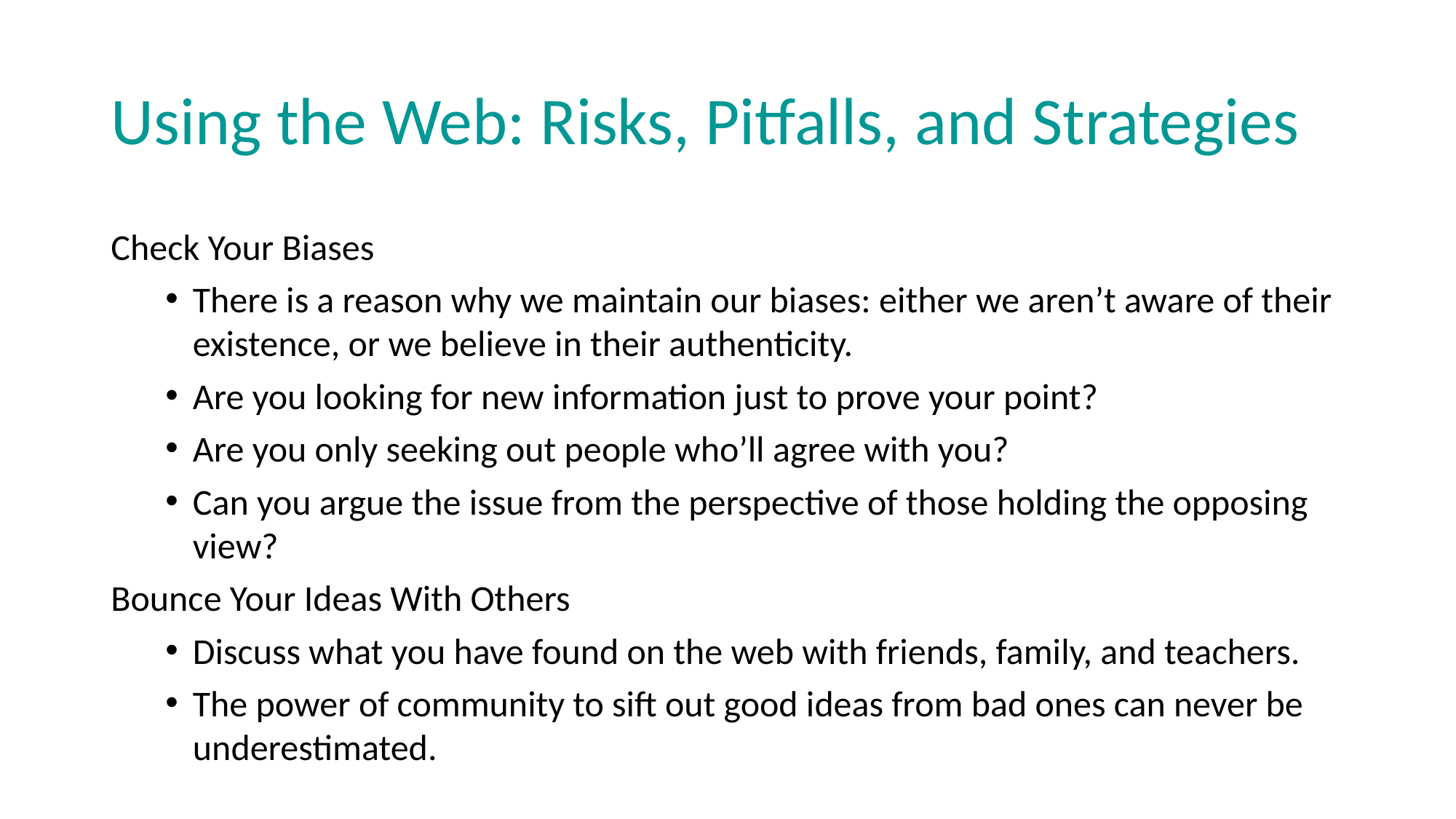

# Using the Web: Risks, Pitfalls, and Strategies
Check Your Biases
There is a reason why we maintain our biases: either we aren’t aware of their existence, or we believe in their authenticity.
Are you looking for new information just to prove your point?
Are you only seeking out people who’ll agree with you?
Can you argue the issue from the perspective of those holding the opposing view?
Bounce Your Ideas With Others
Discuss what you have found on the web with friends, family, and teachers.
The power of community to sift out good ideas from bad ones can never be underestimated.